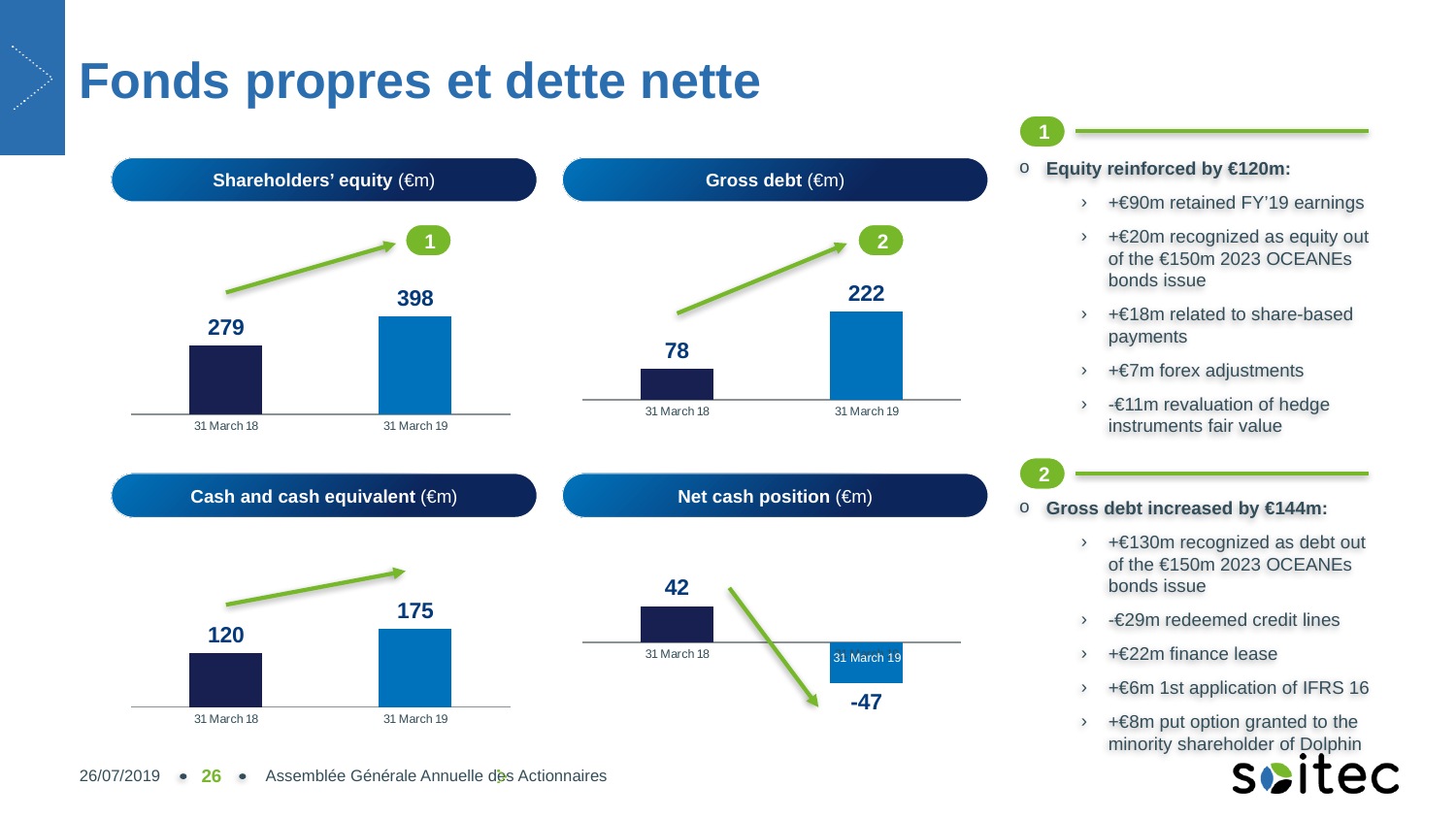

# Fonds propres et dette nette
1
Equity reinforced by €120m:
+€90m retained FY’19 earnings
+€20m recognized as equity out of the €150m 2023 OCEANEs bonds issue
+€18m related to share-based payments
+€7m forex adjustments
-€11m revaluation of hedge instruments fair value

Gross debt increased by €144m:
+€130m recognized as debt out of the €150m 2023 OCEANEs bonds issue
-€29m redeemed credit lines
+€22m finance lease
+€6m 1st application of IFRS 16
+€8m put option granted to the minority shareholder of Dolphin
Shareholders’ equity (€m)
Gross debt (€m)

### Chart

| Category | Série 1 |
|---|---|
| 31 March 18 | 78.0 |
| 31 March 19 | 222.0 |
2
1

### Chart

| Category | Série 1 |
|---|---|
| 31 March 18 | 279.0 |
| 31 March 19 | 398.0 |
2

### Chart

| Category | Série 1 |
|---|---|
| 31 March 18 | 120.0 |
| 31 March 19 | 175.0 |
Cash and cash equivalent (€m)
Net cash position (€m)

### Chart

| Category | Série 1 |
|---|---|
| 31 March 18 | 42.0 |
| 31 March 19 | -47.0 |
31 March 19
26/07/2019
26
Assemblée Générale Annuelle des Actionnaires